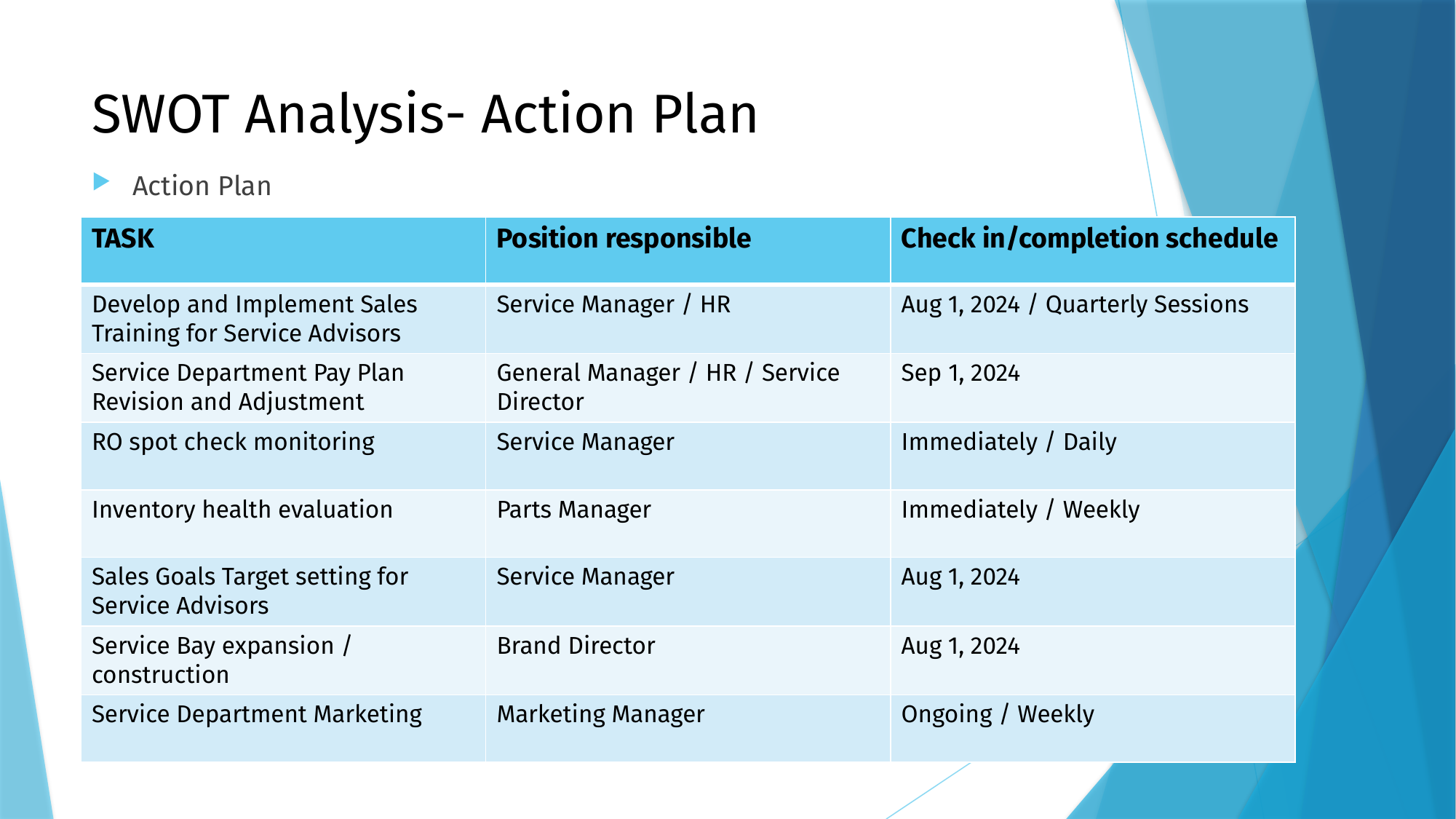

# SWOT Analysis- Action Plan
Action Plan

| TASK | Position responsible | Check in/completion schedule |
| --- | --- | --- |
| Develop and Implement Sales Training for Service Advisors | Service Manager / HR | Aug 1, 2024 / Quarterly Sessions |
| Service Department Pay Plan Revision and Adjustment | General Manager / HR / Service Director | Sep 1, 2024 |
| RO spot check monitoring | Service Manager | Immediately / Daily |
| Inventory health evaluation | Parts Manager | Immediately / Weekly |
| Sales Goals Target setting for Service Advisors | Service Manager | Aug 1, 2024 |
| Service Bay expansion / construction | Brand Director | Aug 1, 2024 |
| Service Department Marketing | Marketing Manager | Ongoing / Weekly |